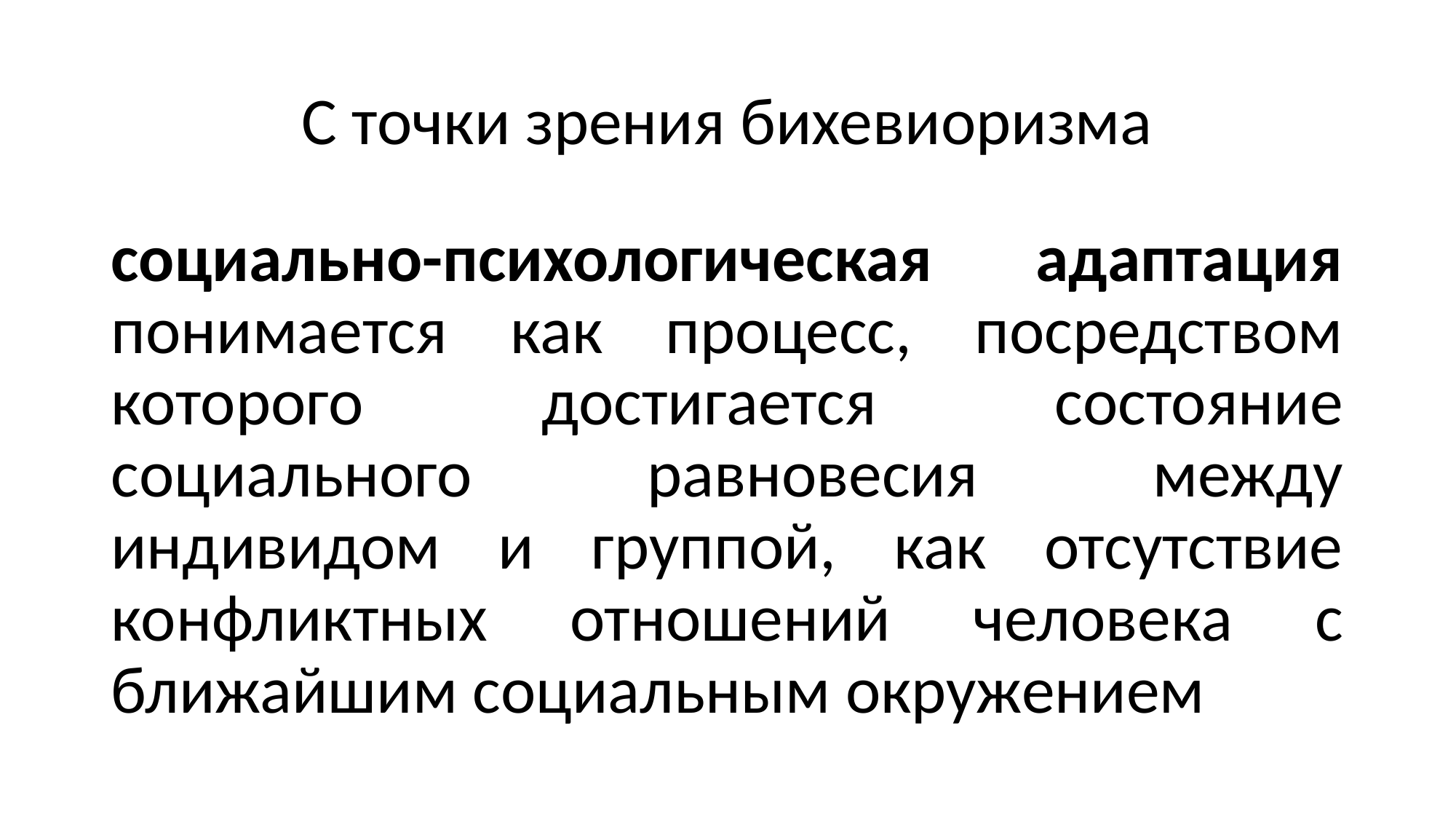

# С точки зрения бихевиоризма
социально-психологическая адаптация понимается как процесс, посредством которого достигается состояние социального равновесия между индивидом и группой, как отсутствие конфликтных отношений человека с ближайшим социальным окружением